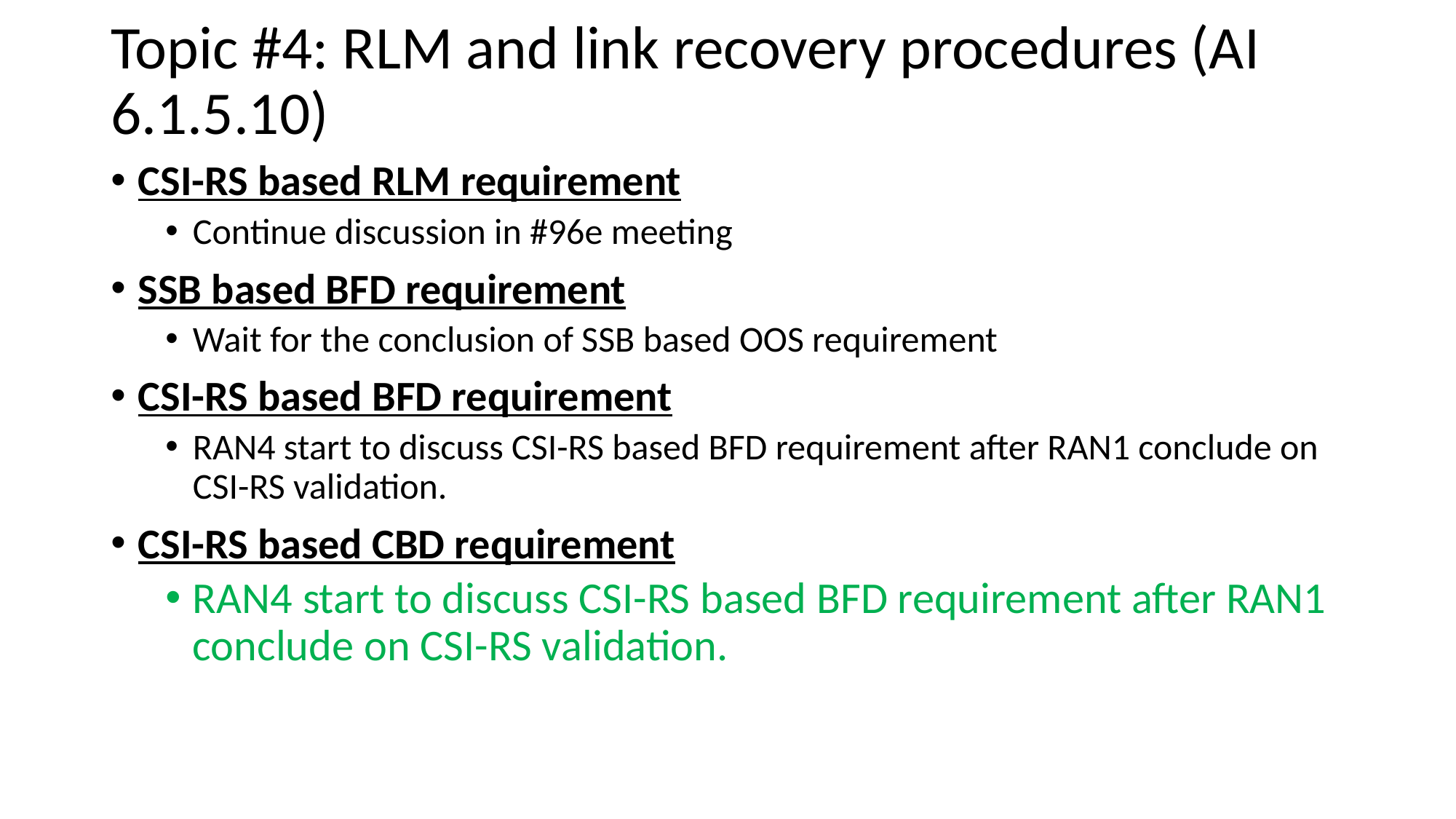

# Topic #4: RLM and link recovery procedures (AI 6.1.5.10)
CSI-RS based RLM requirement
Continue discussion in #96e meeting
SSB based BFD requirement
Wait for the conclusion of SSB based OOS requirement
CSI-RS based BFD requirement
RAN4 start to discuss CSI-RS based BFD requirement after RAN1 conclude on CSI-RS validation.
CSI-RS based CBD requirement
RAN4 start to discuss CSI-RS based BFD requirement after RAN1 conclude on CSI-RS validation.